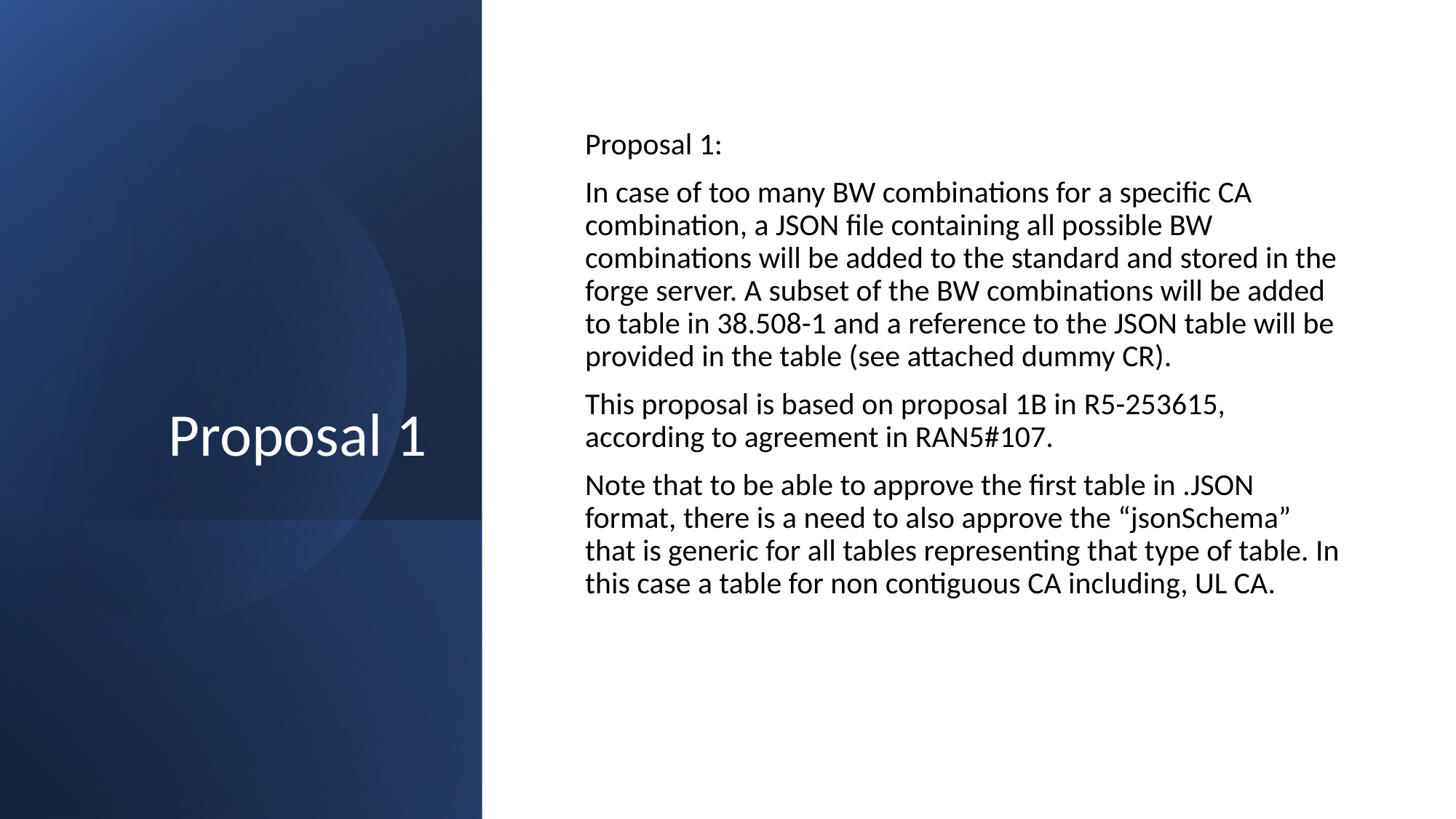

# Proposal 1
Proposal 1:
In case of too many BW combinations for a specific CA combination, a JSON file containing all possible BW combinations will be added to the standard and stored in the forge server. A subset of the BW combinations will be added to table in 38.508-1 and a reference to the JSON table will be provided in the table (see attached dummy CR).
This proposal is based on proposal 1B in R5-253615, according to agreement in RAN5#107.
Note that to be able to approve the first table in .JSON format, there is a need to also approve the “jsonSchema” that is generic for all tables representing that type of table. In this case a table for non contiguous CA including, UL CA.